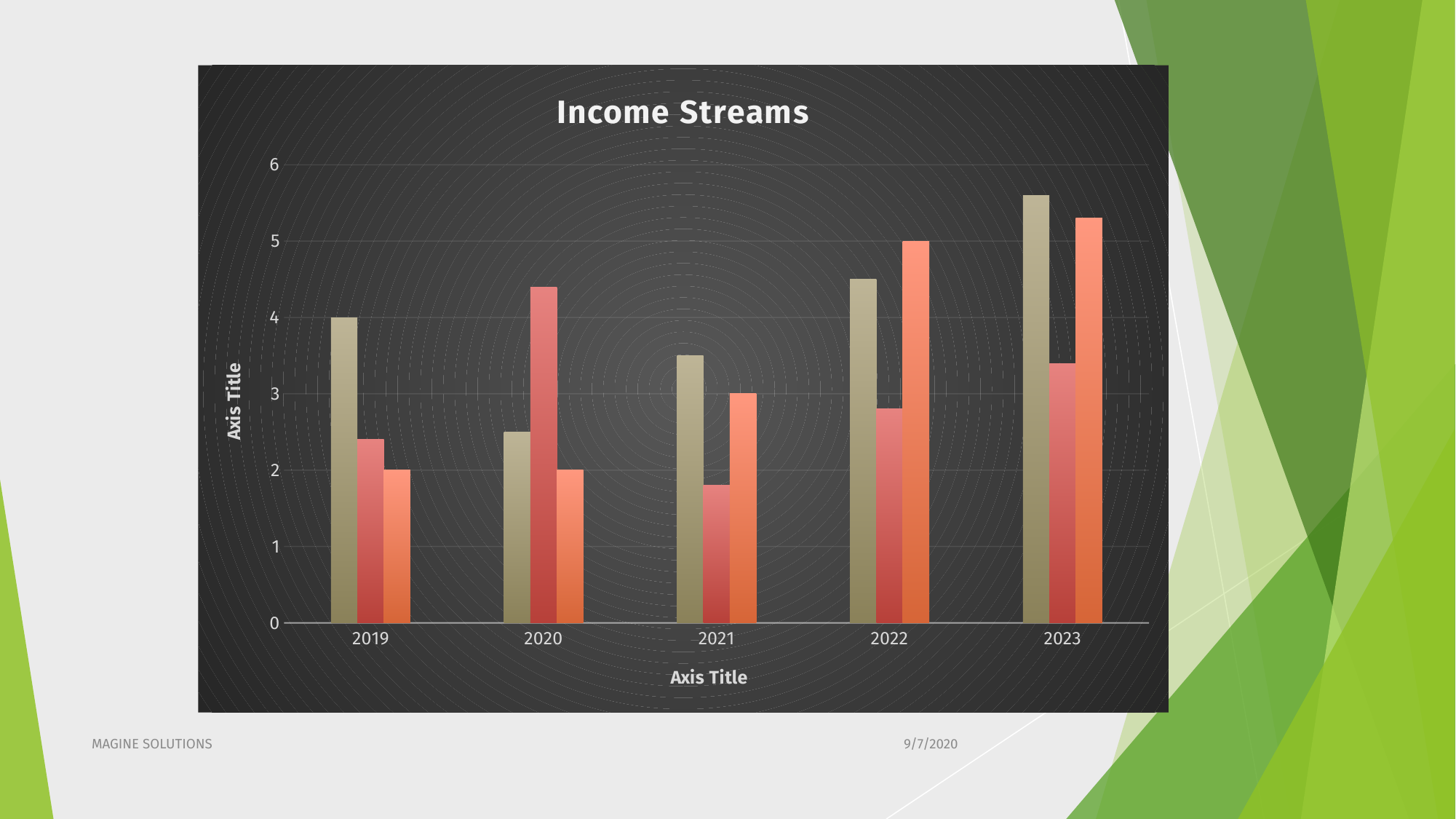

### Chart: Income Streams

| Category | Job | Business | Loans |
|---|---|---|---|
| 2019 | 4.0 | 2.4 | 2.0 |
| 2020 | 2.5 | 4.4 | 2.0 |
| 2021 | 3.5 | 1.8 | 3.0 |
| 2022 | 4.5 | 2.8 | 5.0 |
| 2023 | 5.6 | 3.4 | 5.3 |
MAGINE SOLUTIONS
9/7/2020